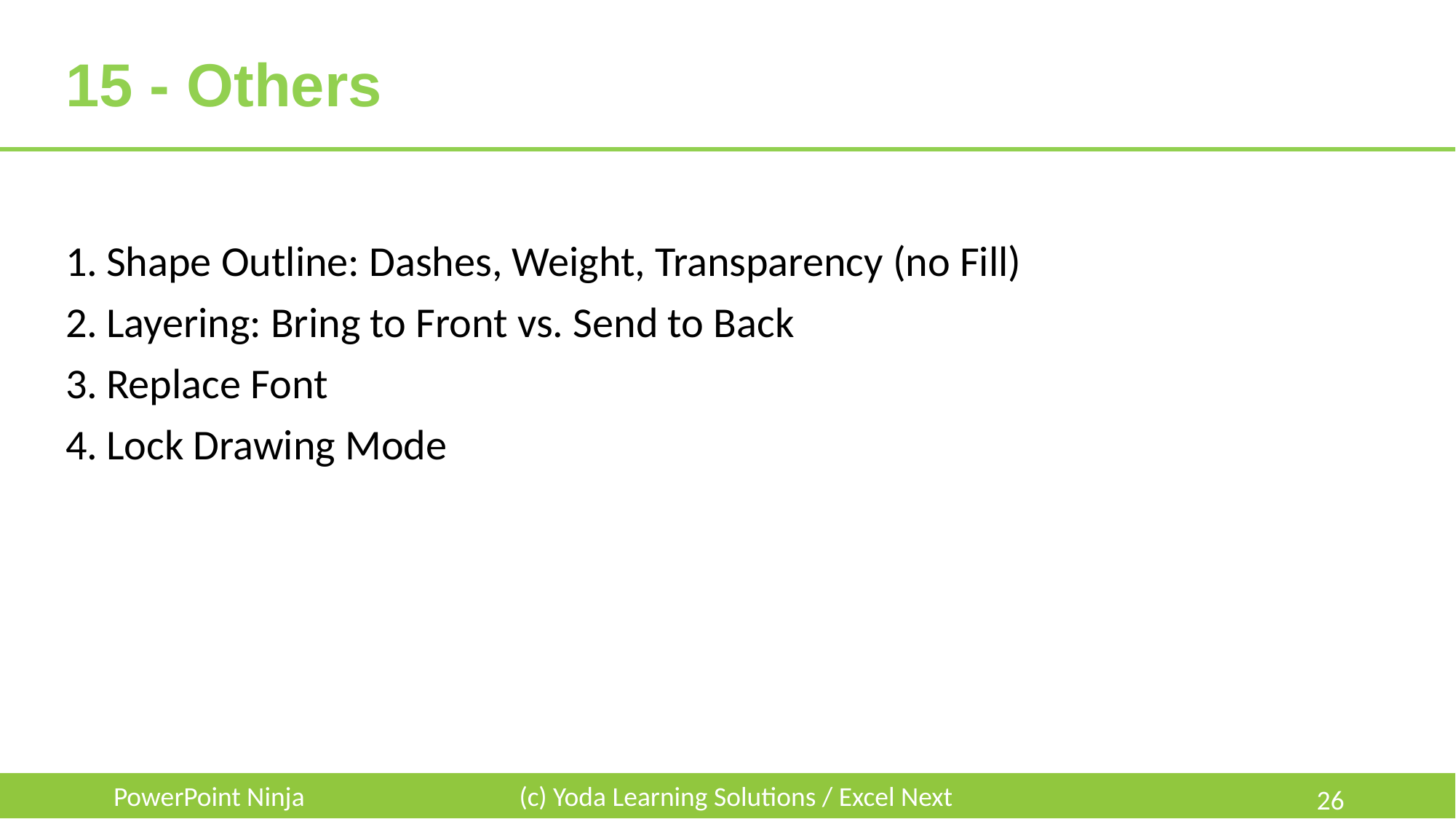

# 15 - Others
Shape Outline: Dashes, Weight, Transparency (no Fill)
Layering: Bring to Front vs. Send to Back
Replace Font
Lock Drawing Mode
PowerPoint Ninja
(c) Yoda Learning Solutions / Excel Next
26